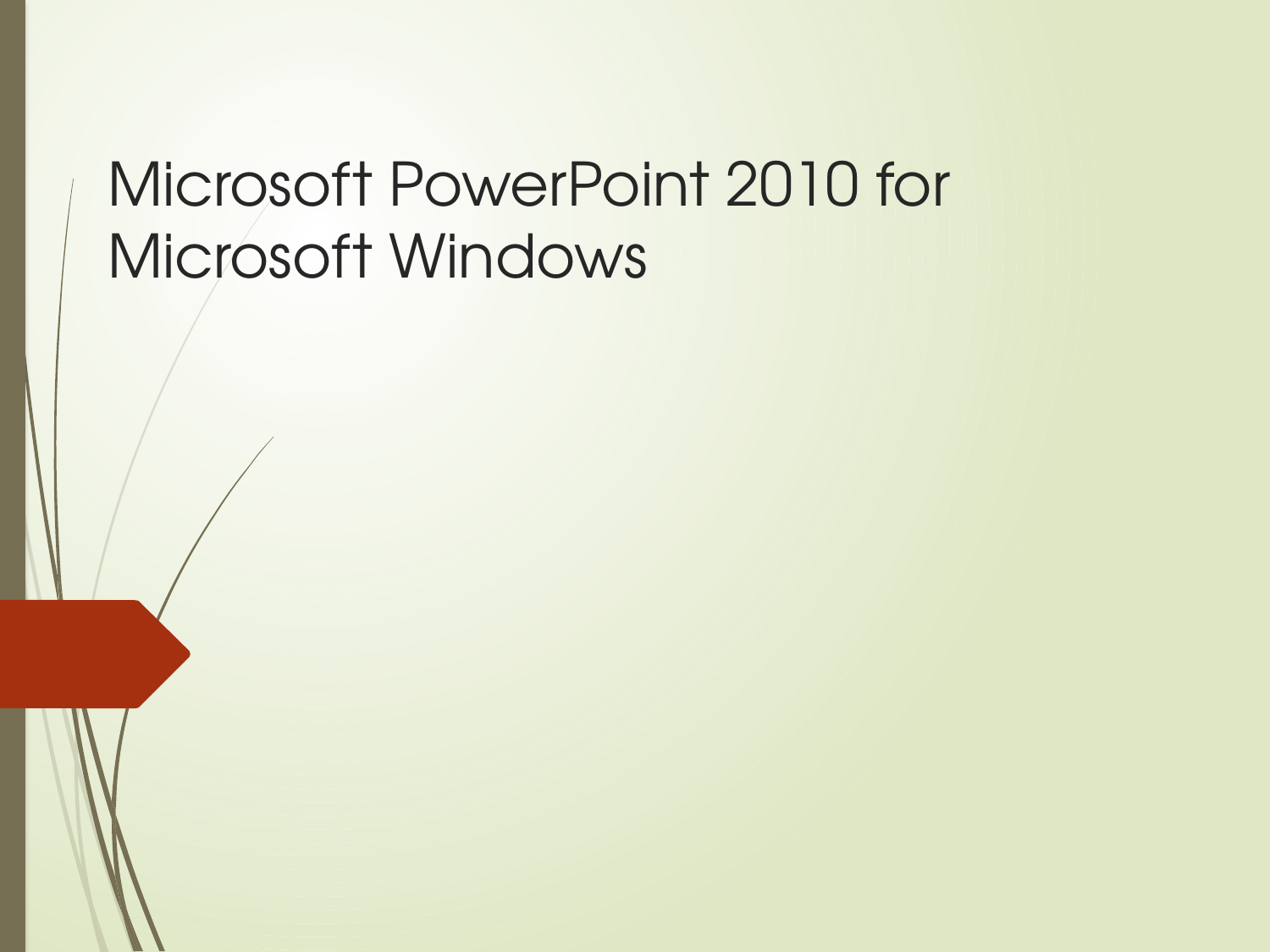

# Microsoft PowerPoint 2010 for Microsoft Windows